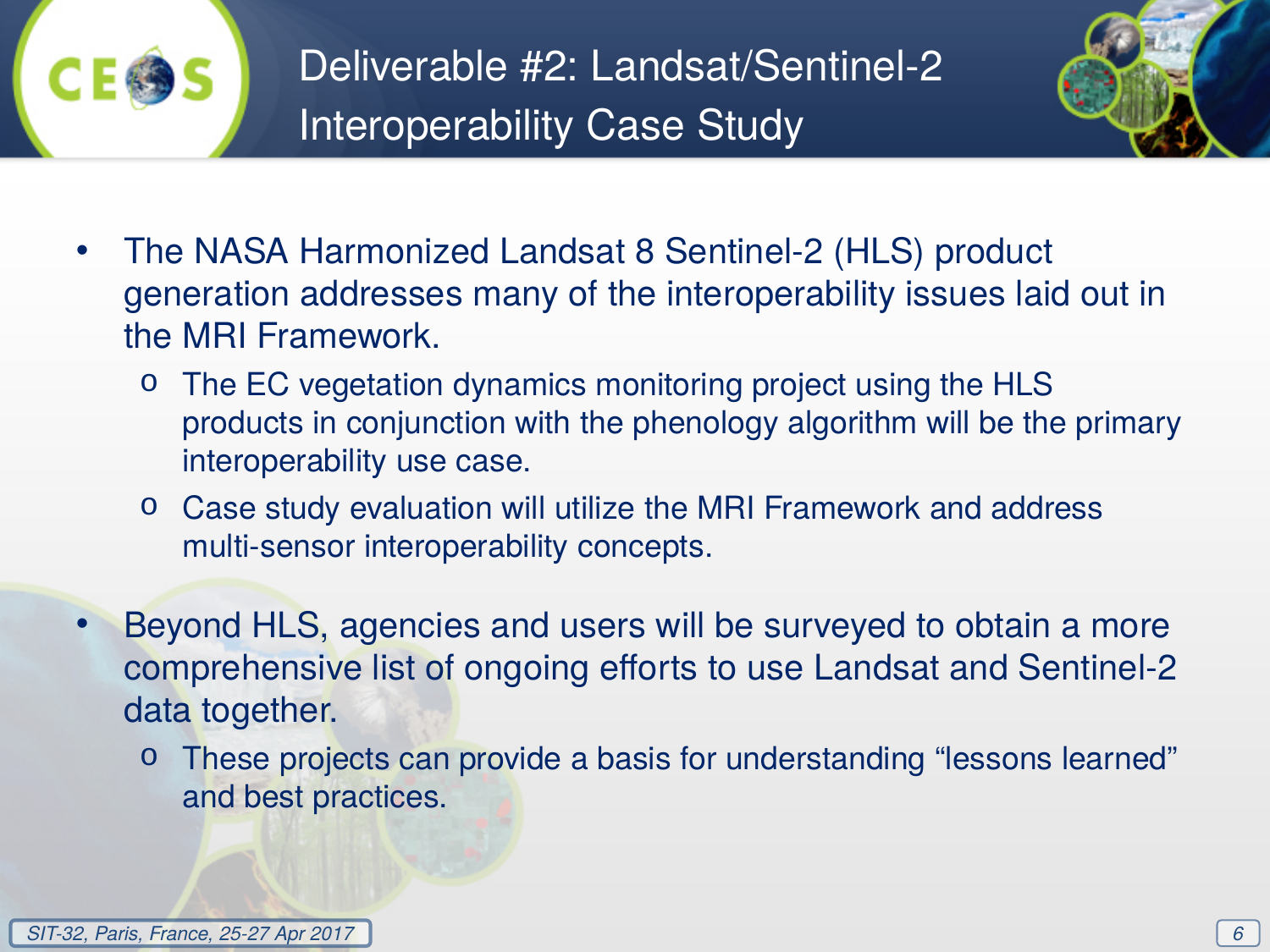

Deliverable #2: Landsat/Sentinel-2
Interoperability Case Study

The NASA Harmonized Landsat 8 Sentinel-2 (HLS) product generation addresses many of the interoperability issues laid out in the MRI Framework.
The EC vegetation dynamics monitoring project using the HLS products in conjunction with the phenology algorithm will be the primary interoperability use case.
Case study evaluation will utilize the MRI Framework and address multi-sensor interoperability concepts.

Beyond HLS, agencies and users will be surveyed to obtain a more comprehensive list of ongoing efforts to use Landsat and Sentinel-2 data together.
These projects can provide a basis for understanding “lessons learned” and best practices.
6